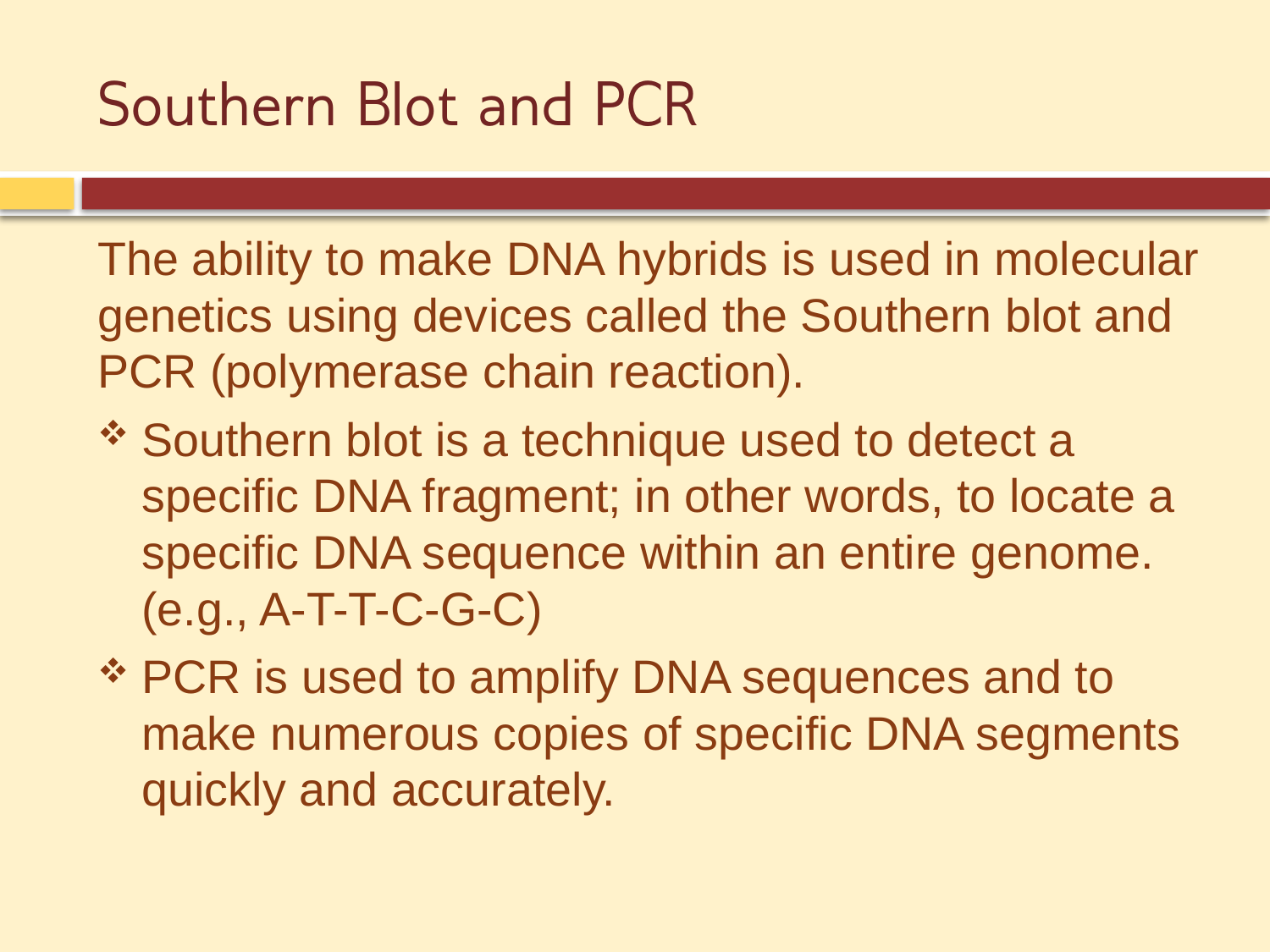

# Southern Blot and PCR
The ability to make DNA hybrids is used in molecular genetics using devices called the Southern blot and PCR (polymerase chain reaction).
Southern blot is a technique used to detect a specific DNA fragment; in other words, to locate a specific DNA sequence within an entire genome.  (e.g., A-T-T-C-G-C)
PCR is used to amplify DNA sequences and to make numerous copies of specific DNA segments quickly and accurately.